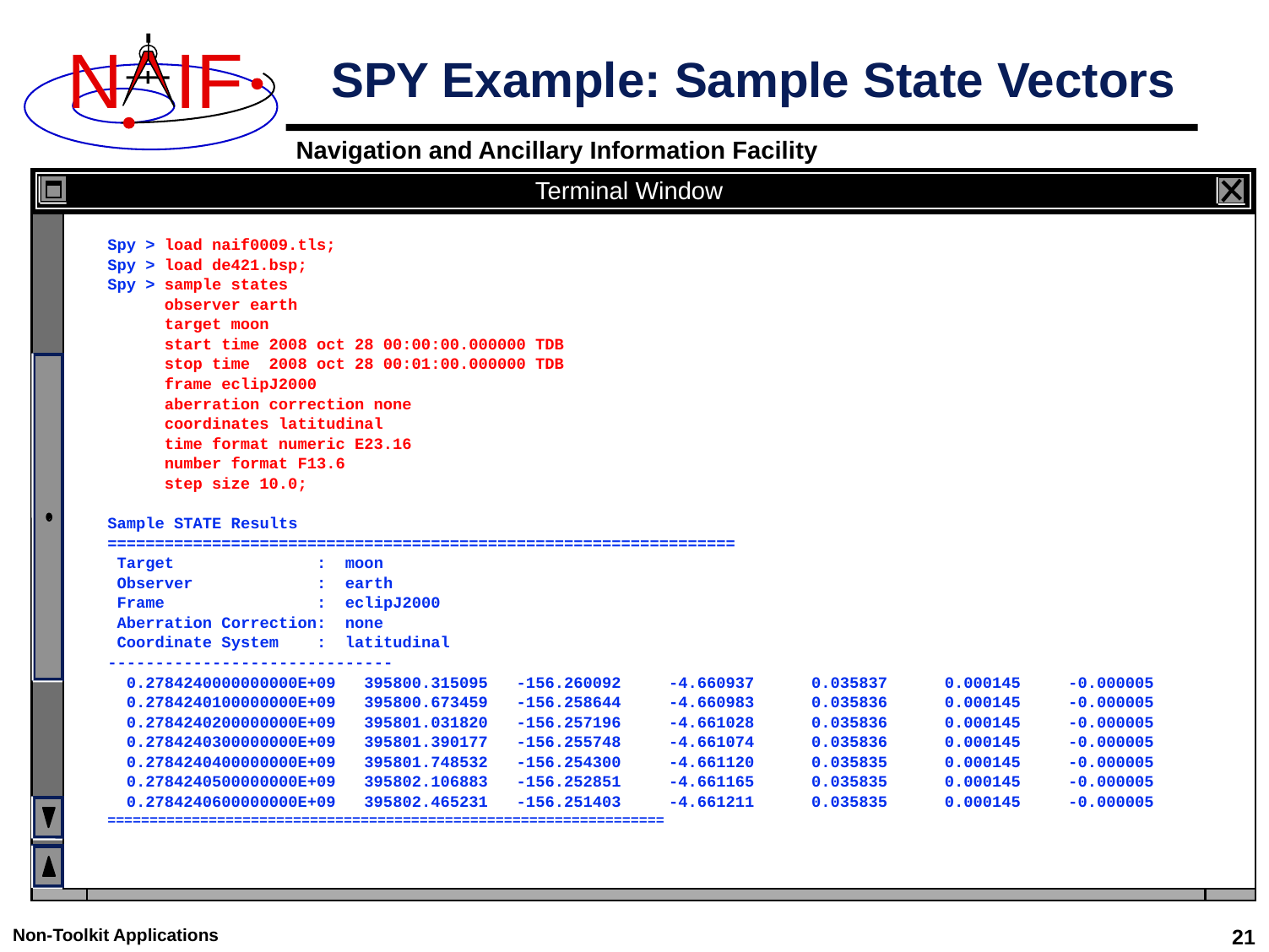

# SPY Example: Sample State Vectors

Terminal Window

Spy > load naif0009.tls;
Spy > load de421.bsp;
Spy > sample states
      observer earth
      target moon
      start time 2008 oct 28 00:00:00.000000 TDB
      stop time  2008 oct 28 00:01:00.000000 TDB
      frame eclipJ2000
      aberration correction none
      coordinates latitudinal
      time format numeric E23.16
      number format F13.6
      step size 10.0;

Sample STATE Results
==================================================================
 Target               :  moon
 Observer             :  earth
 Frame                :  eclipJ2000
 Aberration Correction:  none
 Coordinate System    :  latitudinal
------------------------------
  0.2784240000000000E+09   395800.315095   -156.260092     -4.660937      0.035837      0.000145     -0.000005
  0.2784240100000000E+09   395800.673459   -156.258644     -4.660983      0.035836      0.000145     -0.000005
  0.2784240200000000E+09   395801.031820   -156.257196     -4.661028      0.035836      0.000145     -0.000005
  0.2784240300000000E+09   395801.390177   -156.255748     -4.661074      0.035836      0.000145     -0.000005
  0.2784240400000000E+09   395801.748532   -156.254300     -4.661120      0.035835      0.000145     -0.000005
  0.2784240500000000E+09   395802.106883   -156.252851     -4.661165      0.035835      0.000145     -0.000005
  0.2784240600000000E+09   395802.465231   -156.251403     -4.661211      0.035835      0.000145     -0.000005
==================================================================

Non-Toolkit Applications
21